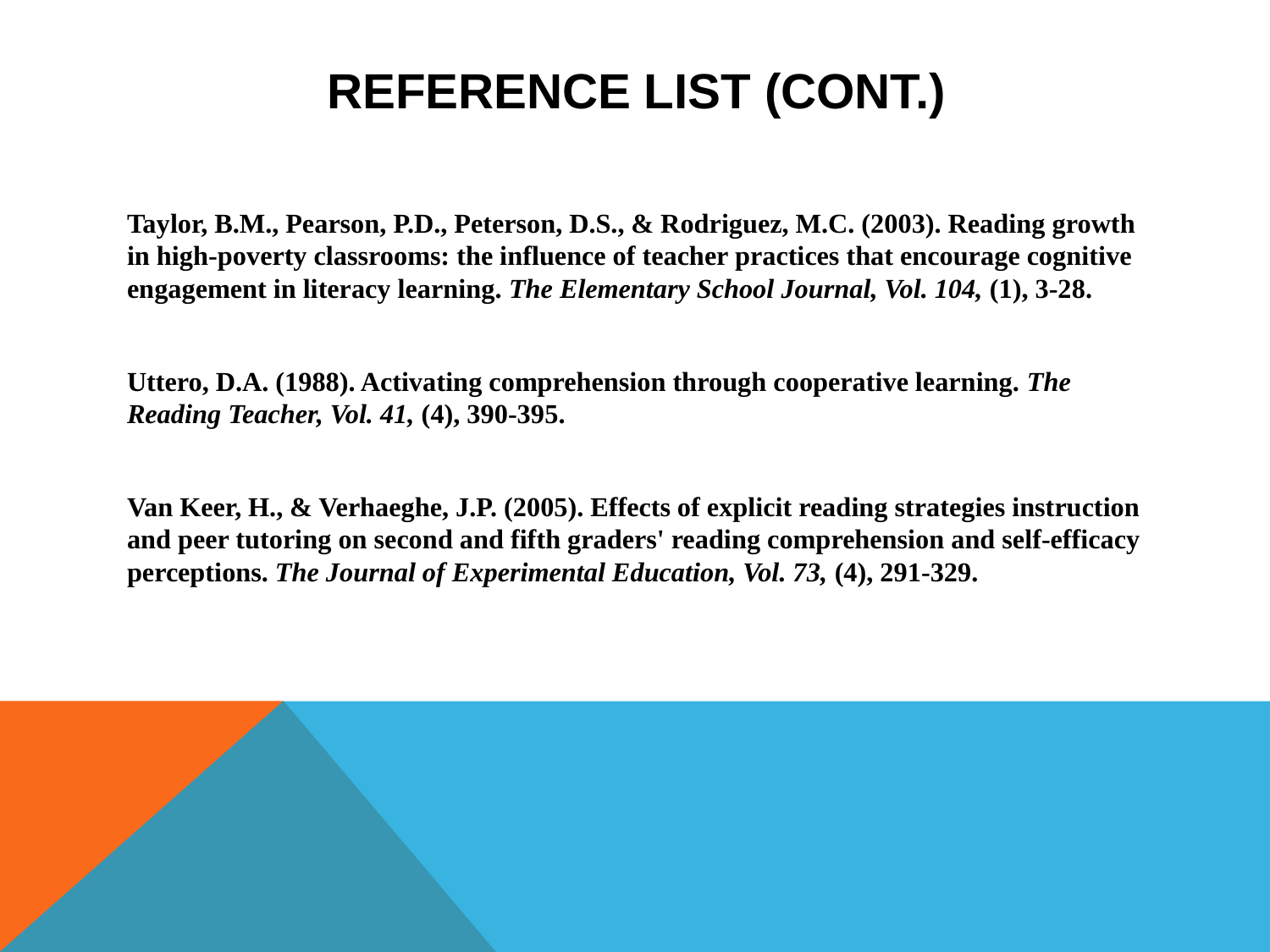

# Reference List (Cont.)

Taylor, B.M., Pearson, P.D., Peterson, D.S., & Rodriguez, M.C. (2003). Reading growth in high-poverty classrooms: the influence of teacher practices that encourage cognitive engagement in literacy learning. The Elementary School Journal, Vol. 104, (1), 3-28.

Uttero, D.A. (1988). Activating comprehension through cooperative learning. The Reading Teacher, Vol. 41, (4), 390-395.

Van Keer, H., & Verhaeghe, J.P. (2005). Effects of explicit reading strategies instruction and peer tutoring on second and fifth graders' reading comprehension and self-efficacy perceptions. The Journal of Experimental Education, Vol. 73, (4), 291-329.